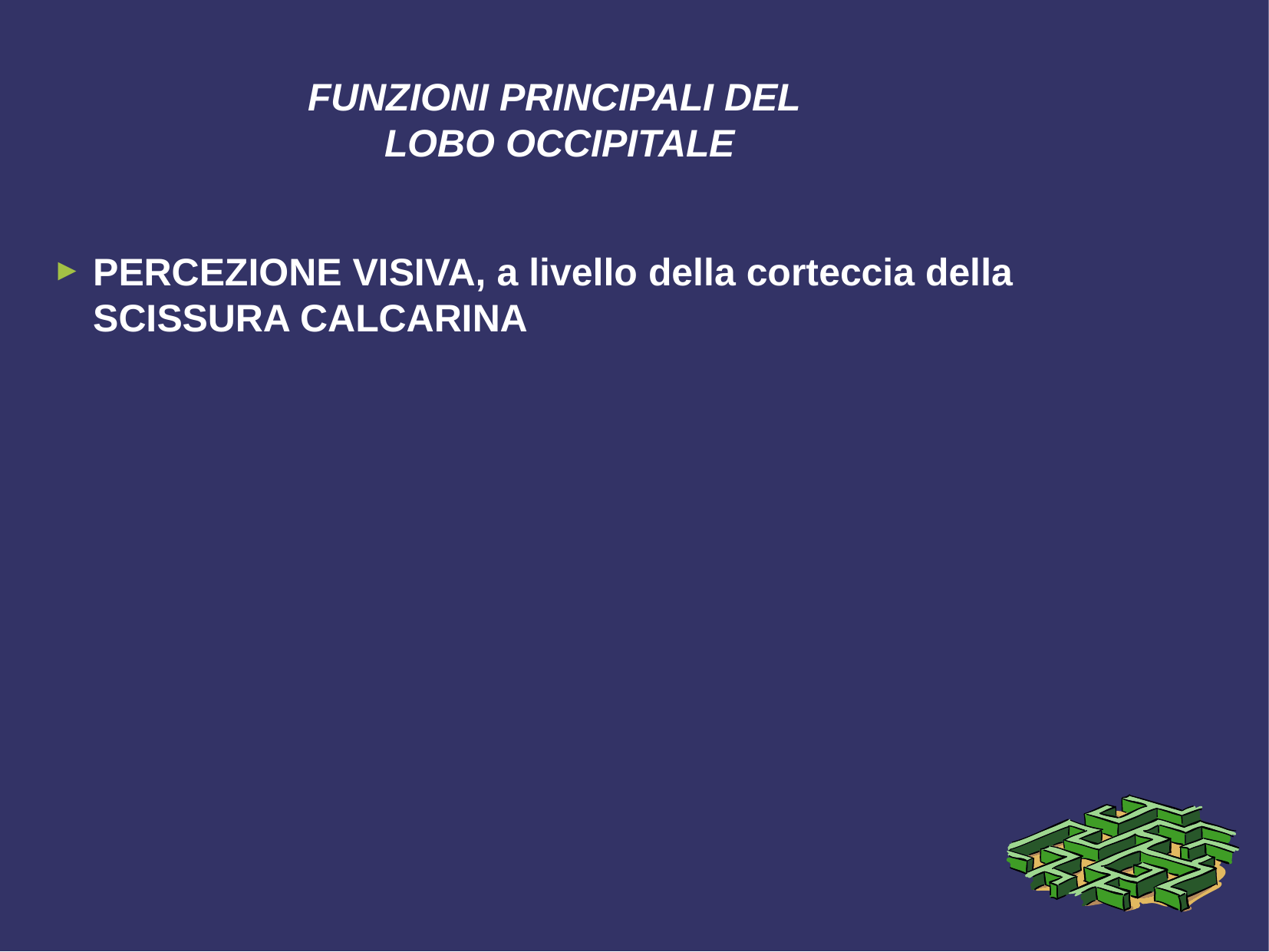

# FUNZIONI PRINCIPALI DEL LOBO OCCIPITALE
PERCEZIONE VISIVA, a livello della corteccia della SCISSURA CALCARINA